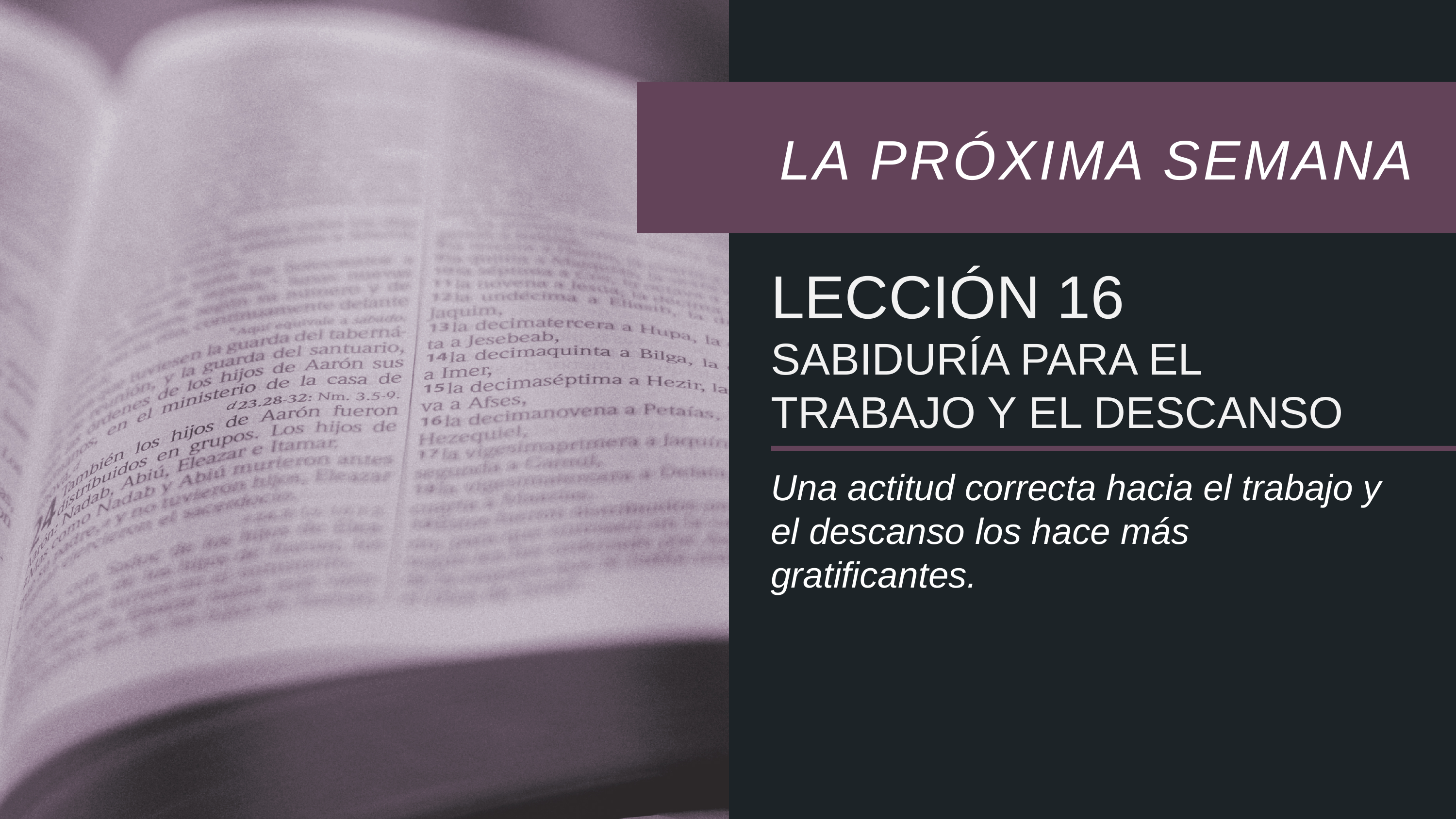

LECCIÓN 16
SABIDURÍA PARA EL TRABAJO Y EL DESCANSO
Una actitud correcta hacia el trabajo y el descanso los hace más gratificantes.